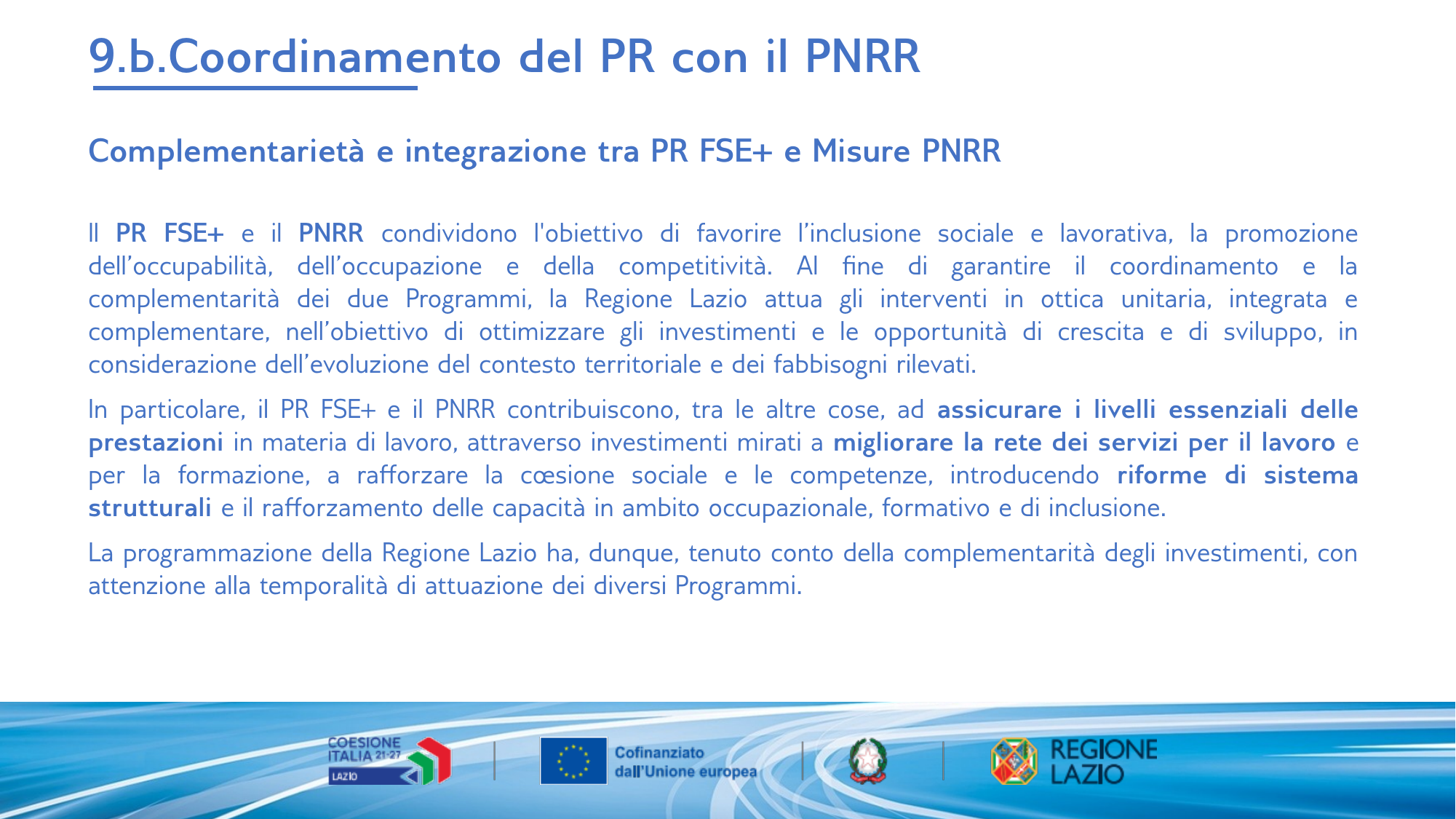

9.b.Coordinamento del PR con il PNRR
Complementarietà e integrazione tra PR FSE+ e Misure PNRR
Il PR FSE+ e il PNRR condividono l'obiettivo di favorire l’inclusione sociale e lavorativa, la promozione dell’occupabilità, dell’occupazione e della competitività. Al fine di garantire il coordinamento e la complementarità dei due Programmi, la Regione Lazio attua gli interventi in ottica unitaria, integrata e complementare, nell’obiettivo di ottimizzare gli investimenti e le opportunità di crescita e di sviluppo, in considerazione dell’evoluzione del contesto territoriale e dei fabbisogni rilevati.
In particolare, il PR FSE+ e il PNRR contribuiscono, tra le altre cose, ad assicurare i livelli essenziali delle prestazioni in materia di lavoro, attraverso investimenti mirati a migliorare la rete dei servizi per il lavoro e per la formazione, a rafforzare la coesione sociale e le competenze, introducendo riforme di sistema strutturali e il rafforzamento delle capacità in ambito occupazionale, formativo e di inclusione.
La programmazione della Regione Lazio ha, dunque, tenuto conto della complementarità degli investimenti, con attenzione alla temporalità di attuazione dei diversi Programmi.